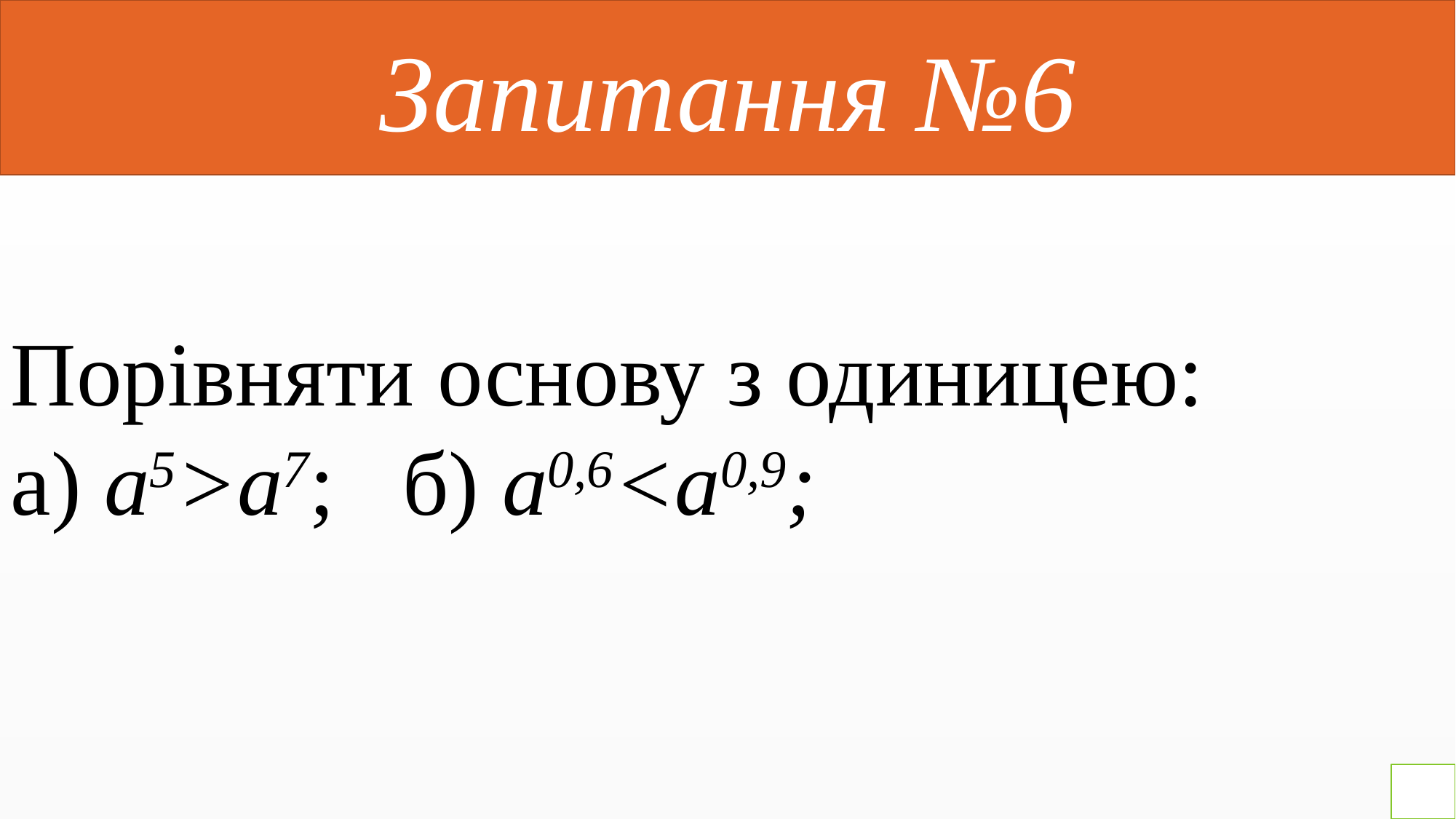

Запитання №6
Порівняти основу з одиницею:
а) а5>а7;   б) а0,6<а0,9;